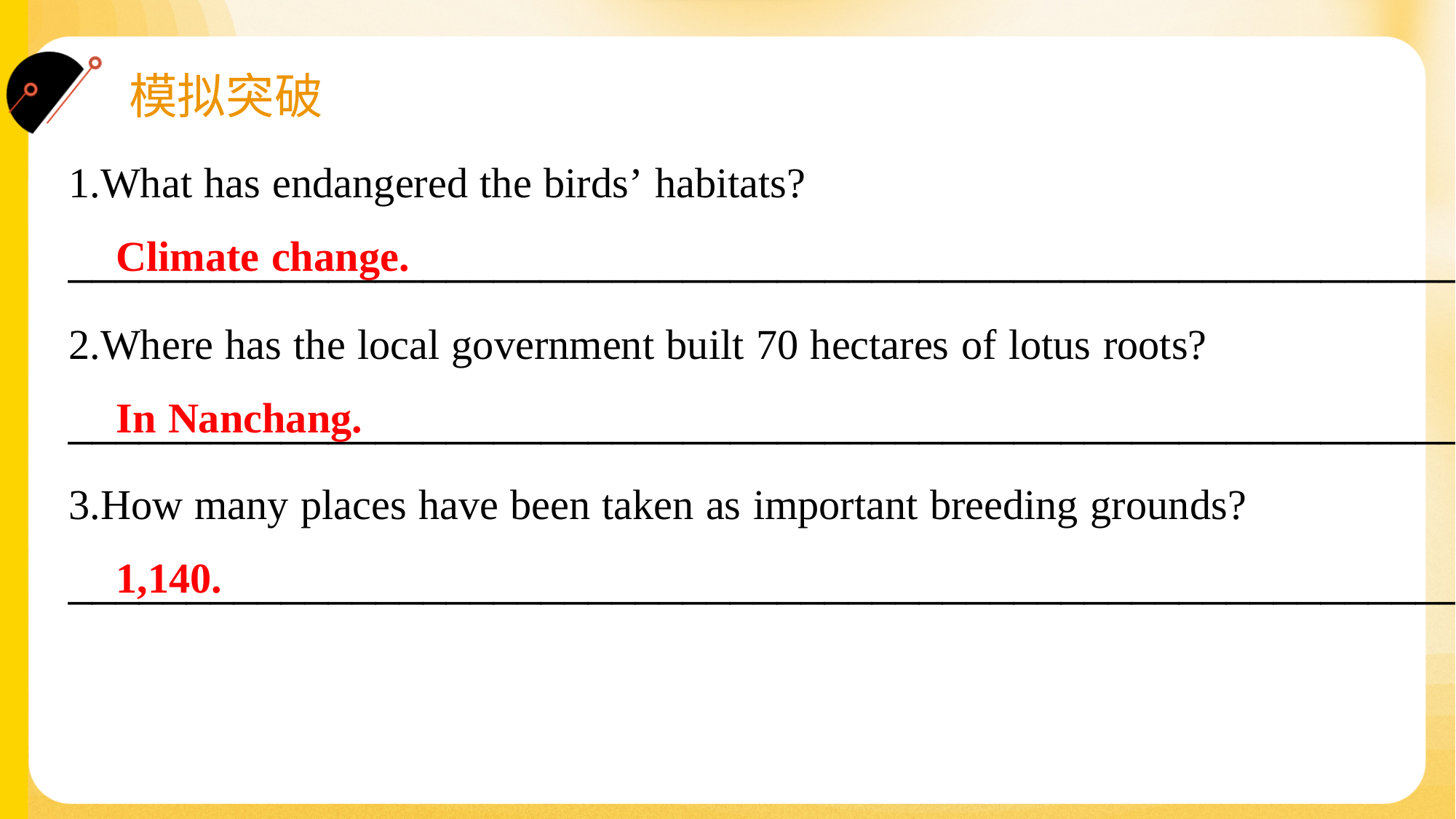

1.What has endangered the birds’ habitats?
______________________________________________________________

    Climate change.
2.Where has the local government built 70 hectares of lotus roots?
______________________________________________________________

    In Nanchang.
3.How many places have been taken as important breeding grounds?
______________________________________________________________

    1,140.